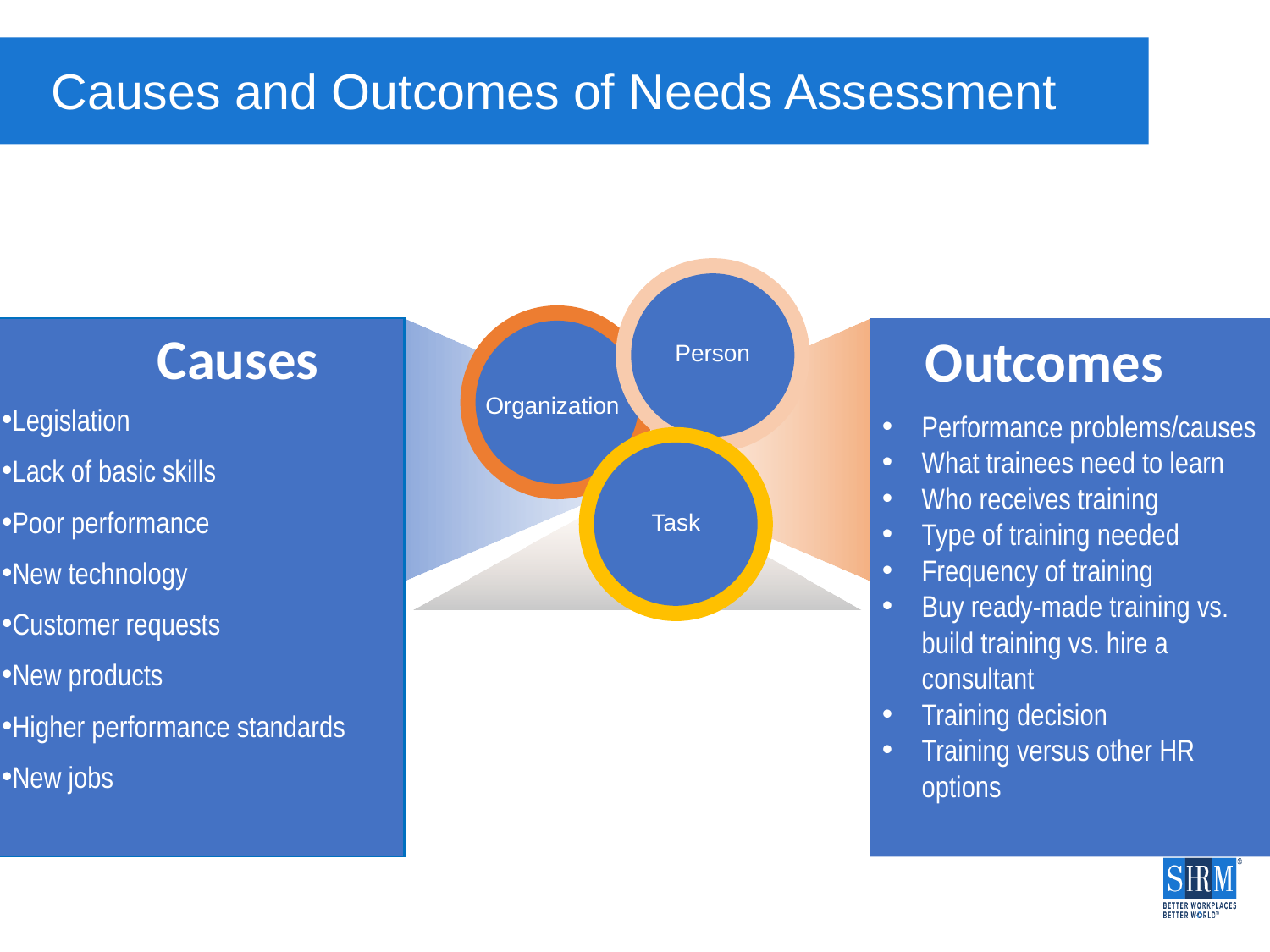

# Causes and Outcomes of Needs Assessment

Person

Organization

Legislation
Lack of basic skills
Poor performance
New technology
Customer requests
New products
Higher performance standards
New jobs

Performance problems/causes
What trainees need to learn
Who receives training
Type of training needed
Frequency of training
Buy ready-made training vs. build training vs. hire a consultant
Training decision
Training versus other HR options

Causes
Outcomes

Task
Placeholder